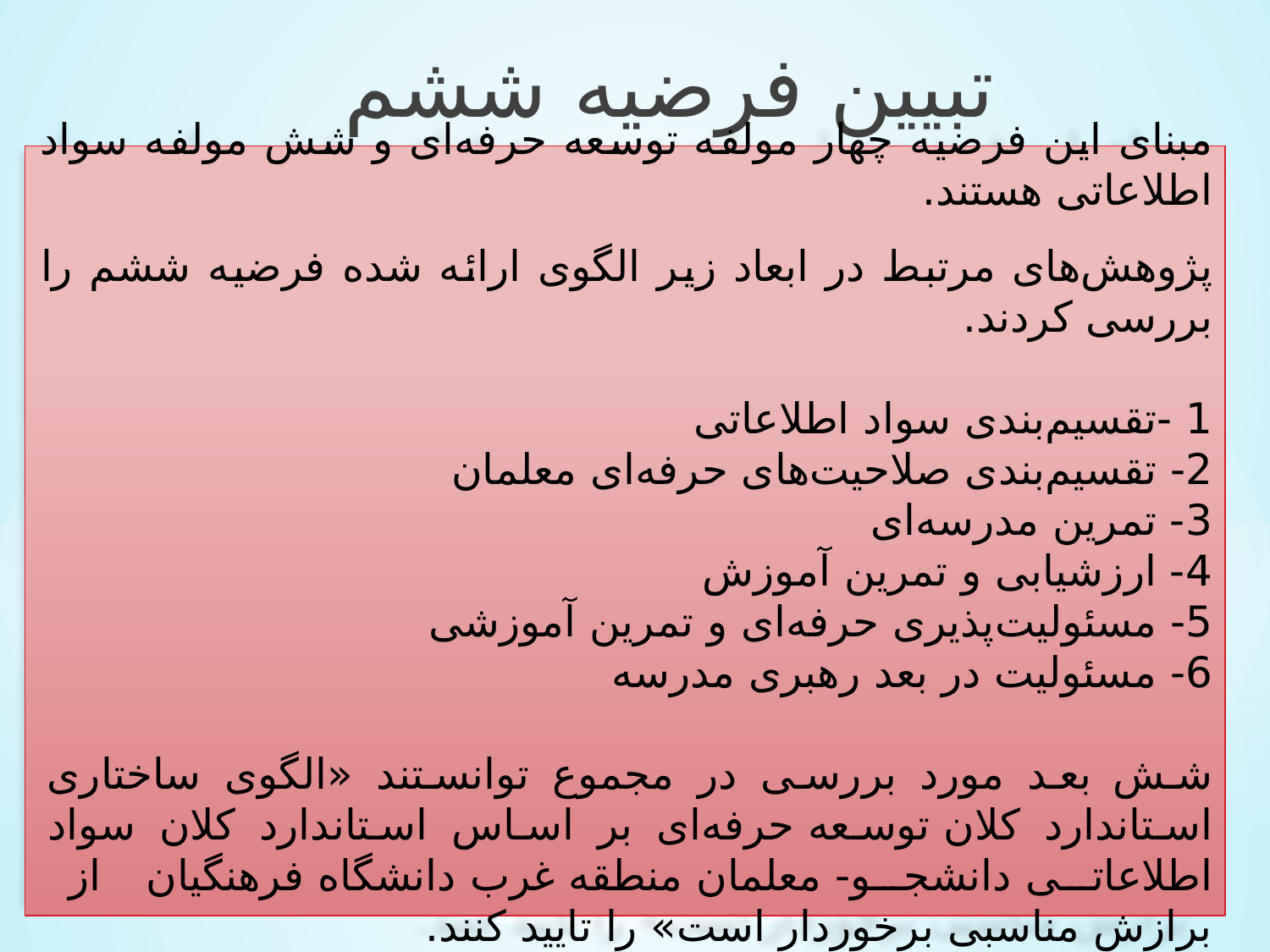

تبیین فرضیه ششم
مبنای این فرضیه چهار مولفه توسعه حرفه‌ای و شش مولفه سواد اطلاعاتی هستند.

پژوهش‌های مرتبط در ابعاد زیر الگوی ارائه شده فرضیه ششم را بررسی کردند.

1 -تقسیم‌بندی سواد اطلاعاتی
2- تقسیم‌بندی صلاحیت‌های حرفه‌ای معلمان
3- تمرین مدرسه‌ای
4- ارزشیابی و تمرین آموزش
5- مسئولیت‌پذیری حرفه‌ای و تمرین آموزشی
6- مسئولیت در بعد رهبری مدرسه

شش بعد مورد بررسی در مجموع توانستند «الگوی ساختاری استاندارد کلان توسعه حرفه‌ای بر اساس استاندارد کلان سواد اطلاعاتی دانشجو- معلمان منطقه غرب دانشگاه فرهنگیان از برازش مناسبی برخوردار است» را تایید کنند.